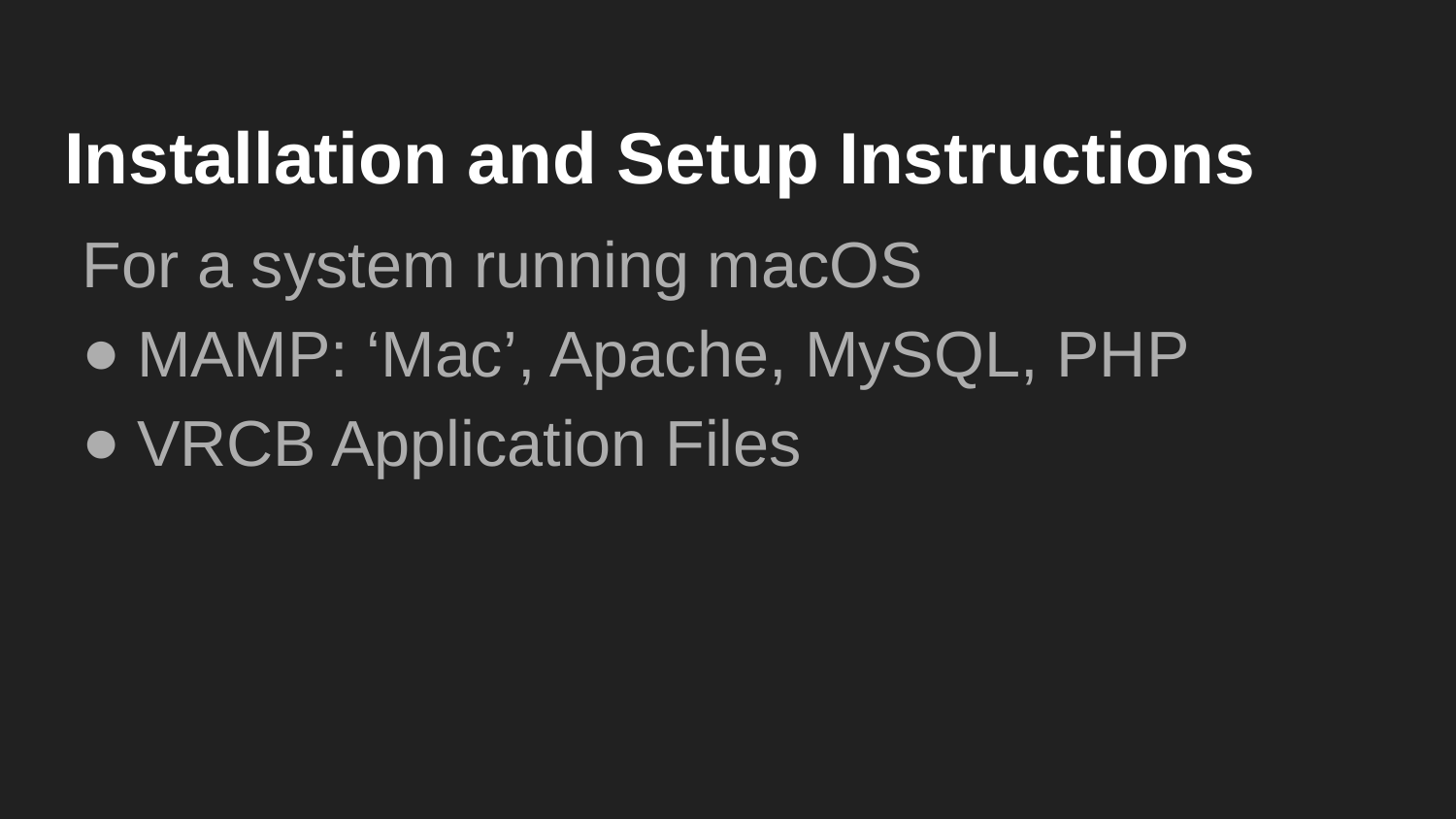

# Installation and Setup Instructions
For a system running macOS
MAMP: ‘Mac’, Apache, MySQL, PHP
VRCB Application Files